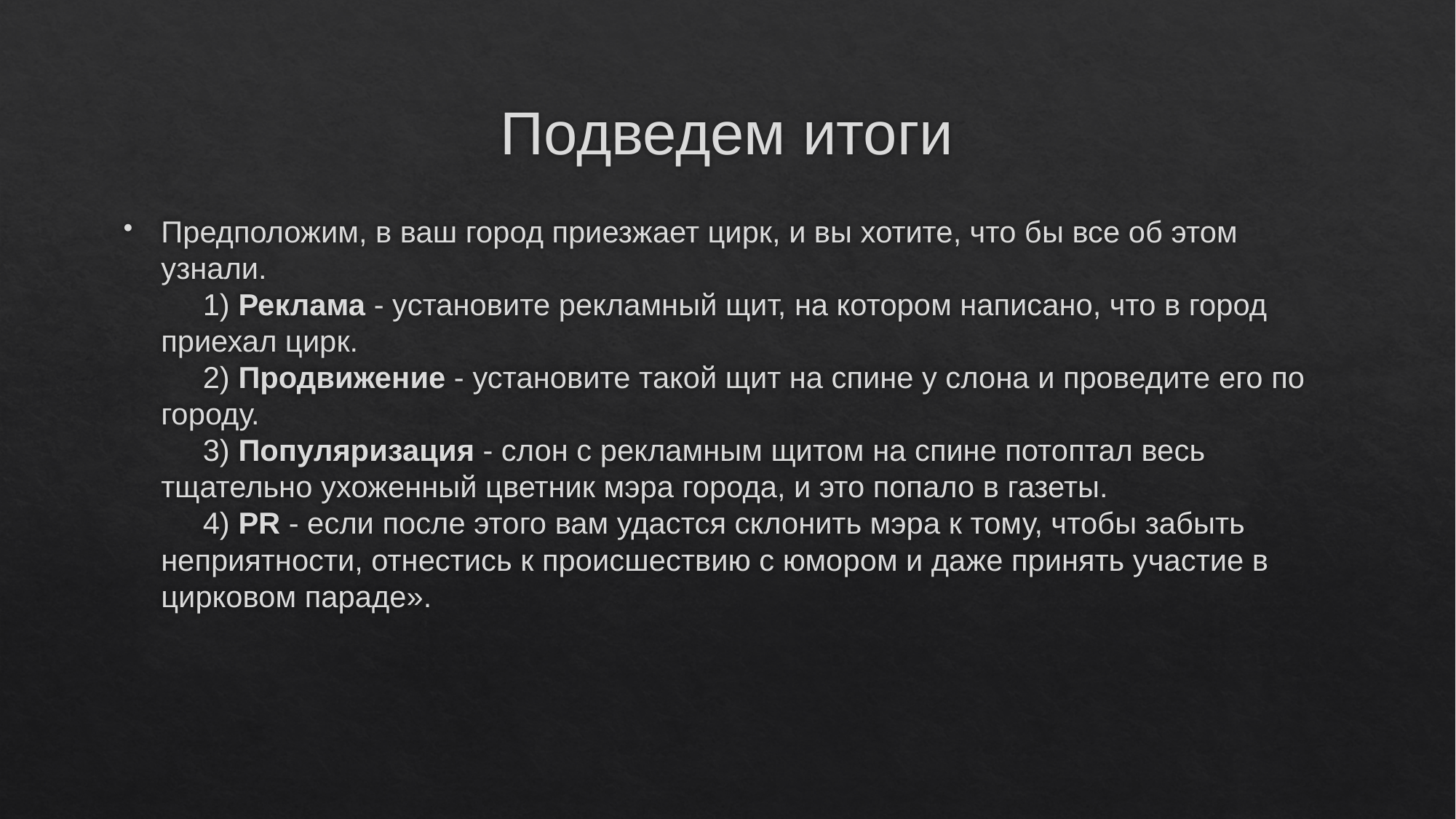

# Подведем итоги
Предположим, в ваш город приезжает цирк, и вы хотите, что бы все об этом узнали.
     1) Реклама - установите рекламный щит, на котором написано, что в город приехал цирк.
     2) Продвижение - установите такой щит на спине у слона и проведите его по городу.
     3) Популяризация - слон с рекламным щитом на спине потоптал весь тщательно ухоженный цветник мэра города, и это попало в газеты.
     4) PR - если после этого вам удастся склонить мэра к тому, чтобы забыть неприятности, отнестись к происшествию с юмором и даже принять участие в цирковом параде».